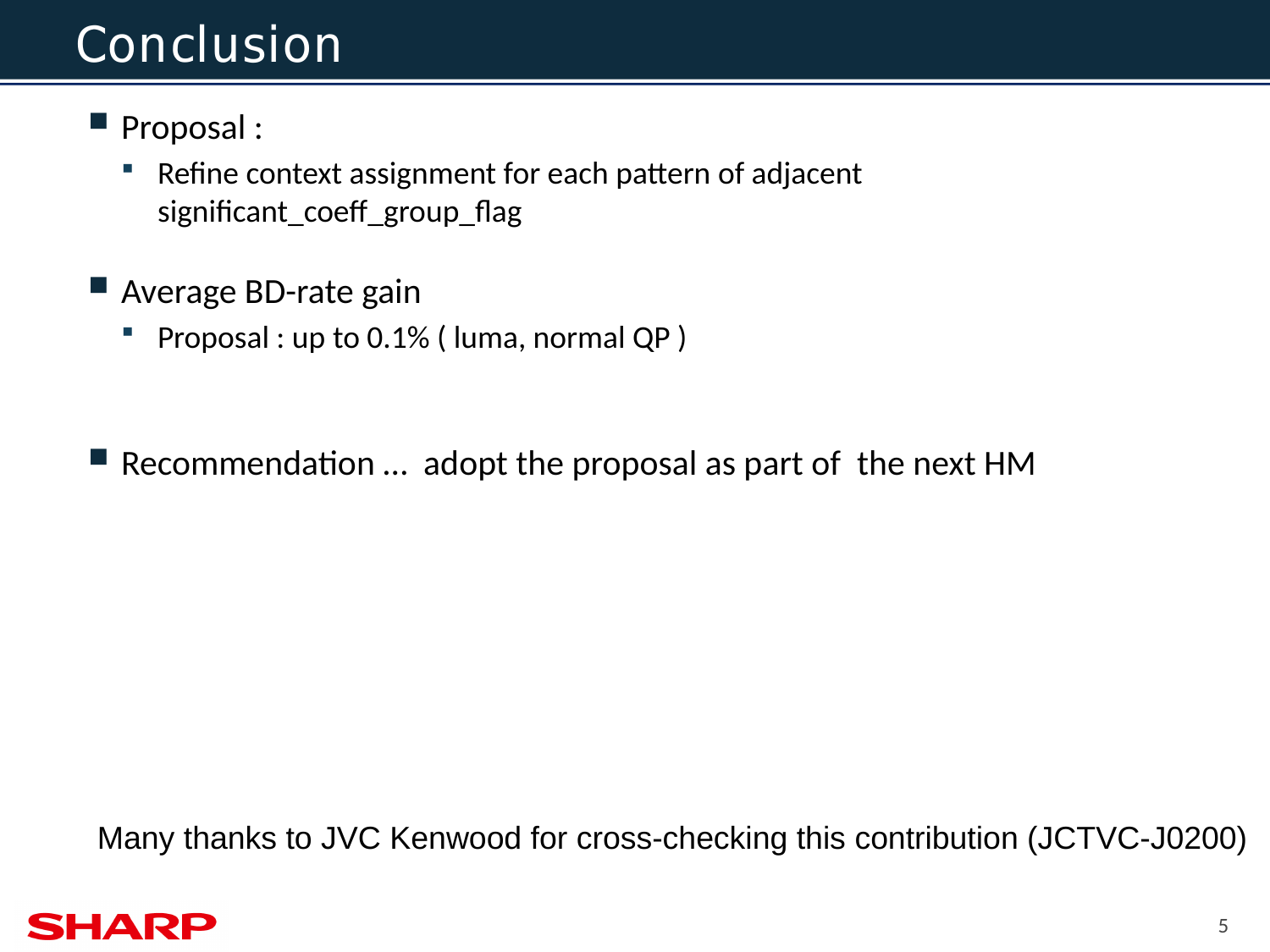

# Conclusion
Proposal :
Refine context assignment for each pattern of adjacent significant_coeff_group_flag

Average BD-rate gain
Proposal : up to 0.1% ( luma, normal QP )

Recommendation …  adopt the proposal as part of  the next HM
Many thanks to JVC Kenwood for cross-checking this contribution (JCTVC-J0200)
5